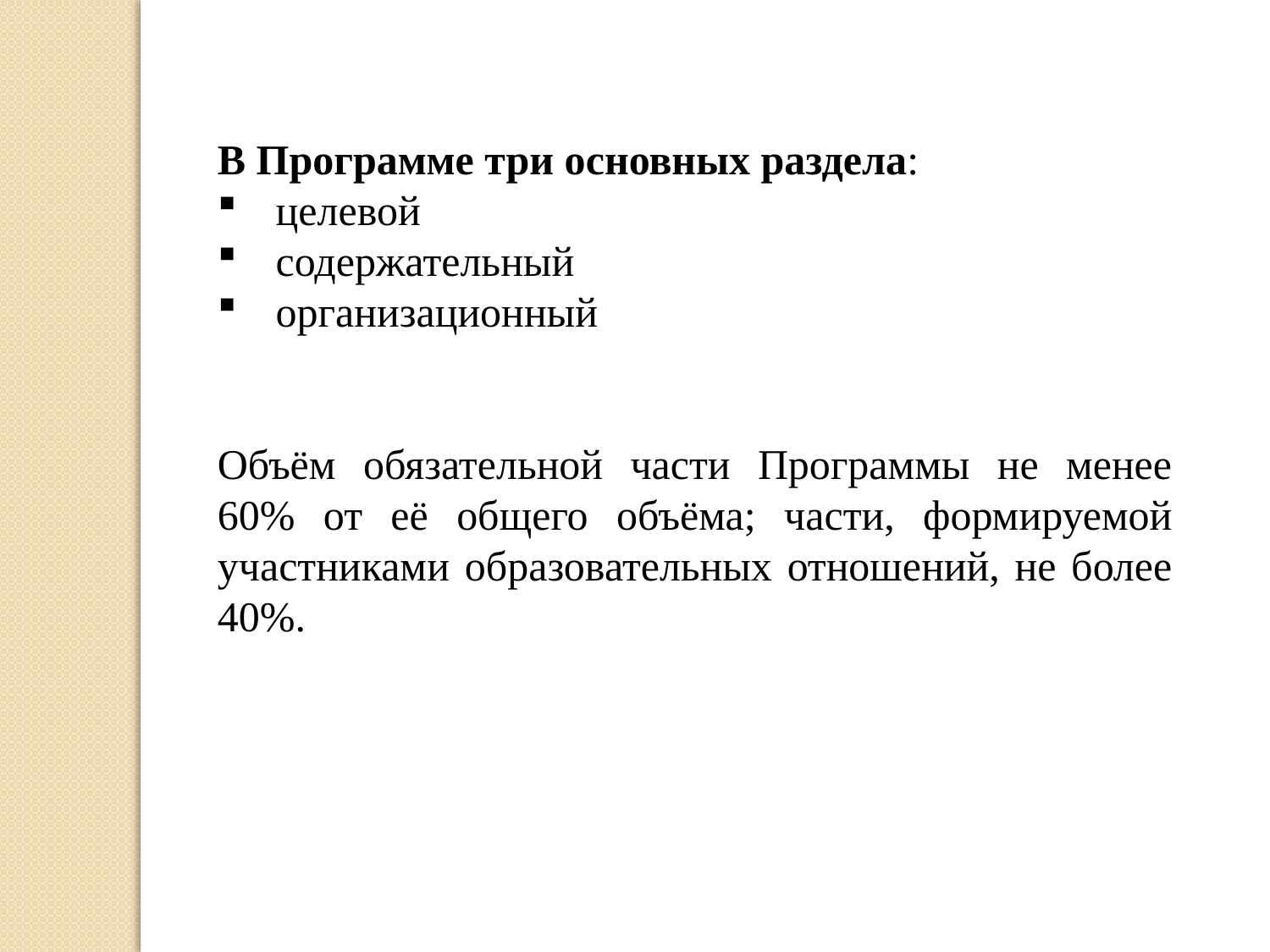

В Программе три основных раздела:
 целевой
 содержательный
 организационный

Объём обязательной части Программы не менее 60% от её общего объёма; части, формируемой участниками образовательных отношений, не более 40%.